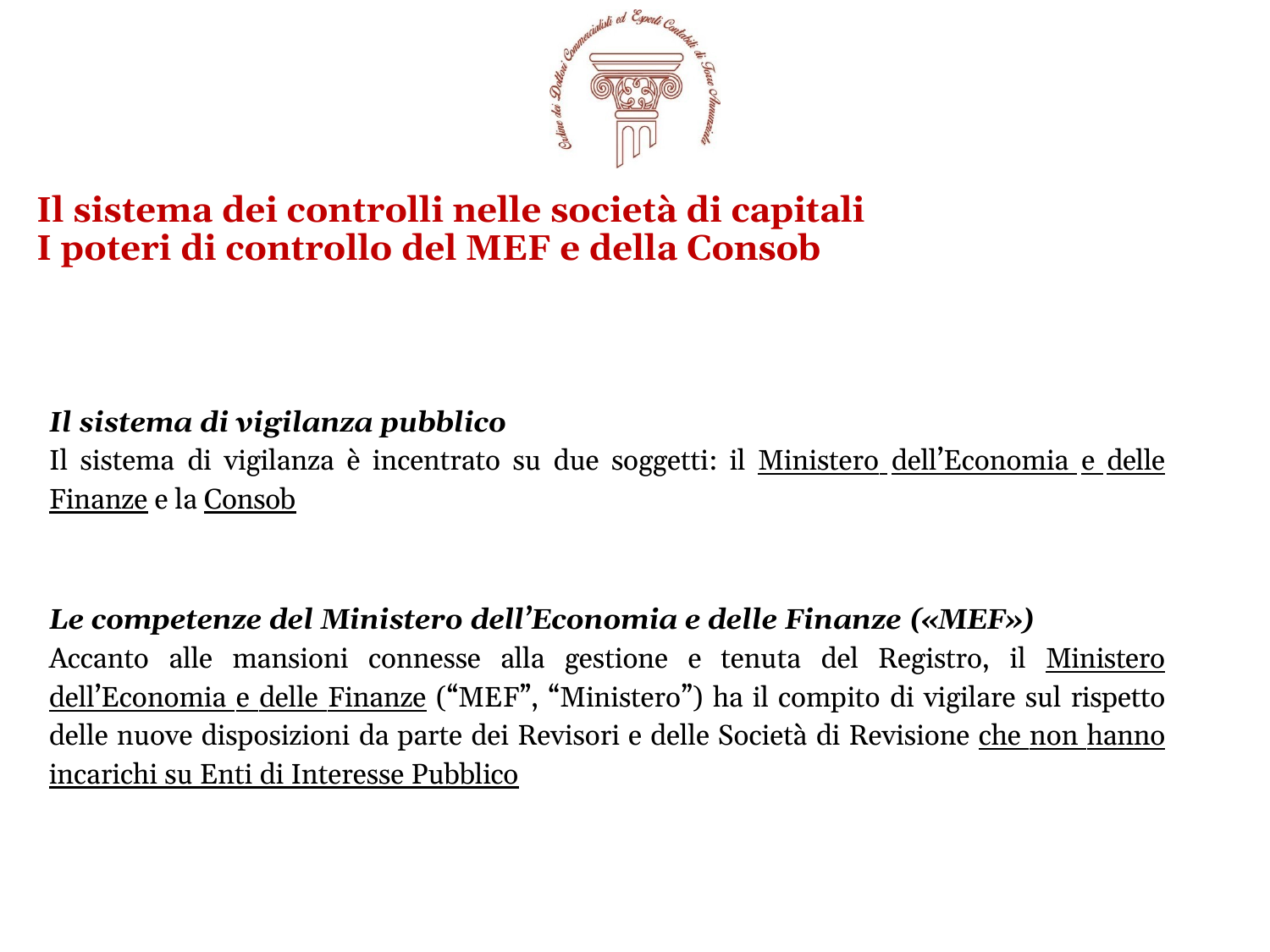

# Il sistema dei controlli nelle società di capitali I poteri di controllo del MEF e della Consob
Il sistema di vigilanza pubblico
Il sistema di vigilanza è incentrato su due soggetti: il Ministero dell’Economia e delle Finanze e la Consob

Le competenze del Ministero dell’Economia e delle Finanze («MEF»)
Accanto  alle  mansioni  connesse  alla  gestione  e  tenuta  del  Registro,  il  Ministero dell’Economia e delle Finanze (“MEF”, “Ministero”) ha il compito di vigilare sul rispetto delle nuove disposizioni da parte dei Revisori e delle Società di Revisione che non hanno incarichi su Enti di Interesse Pubblico